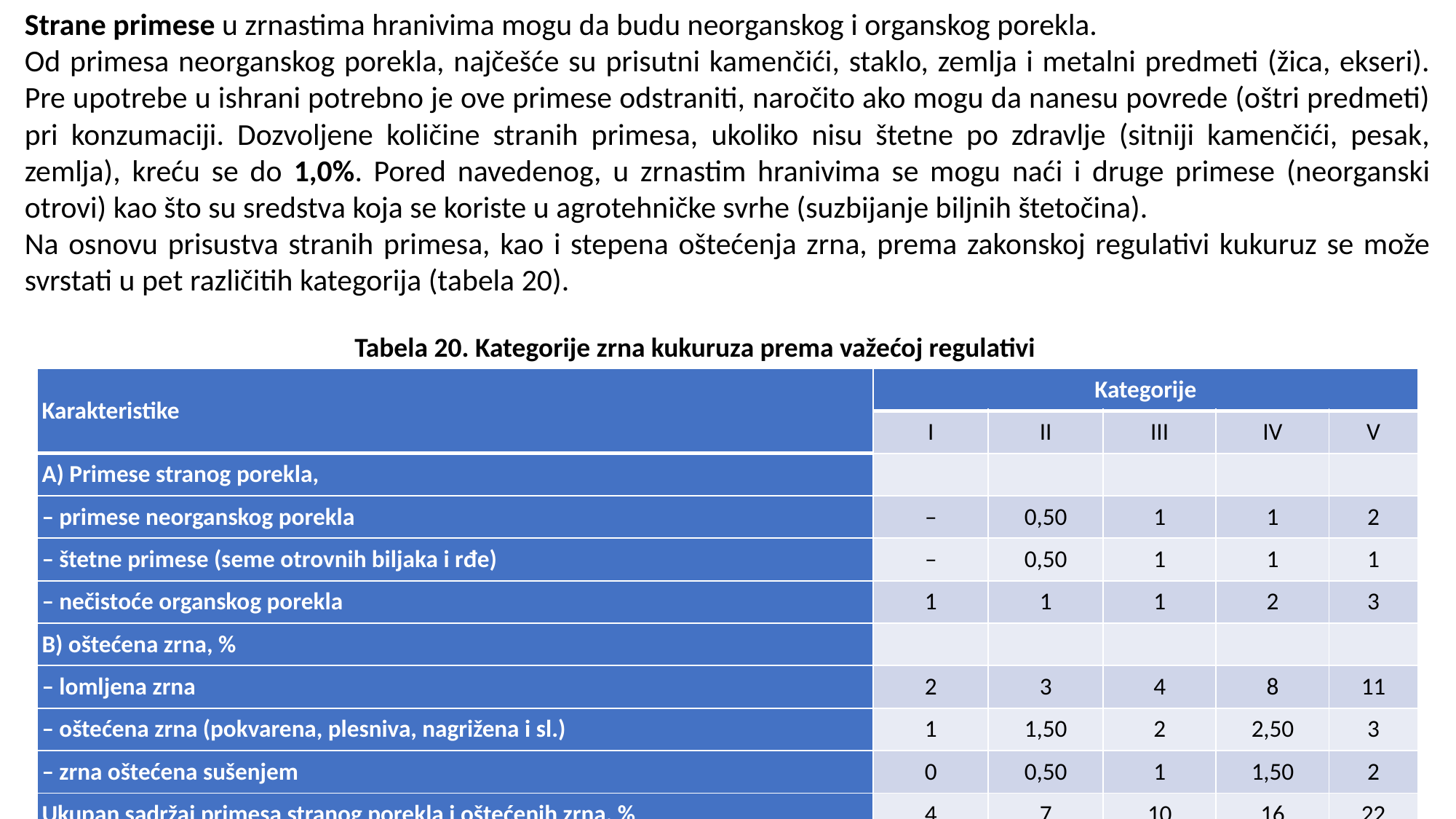

Strane primese u zrnastima hranivima mogu da budu neorganskog i organskog porekla.
Od primesa neorganskog porekla, najčešće su prisutni kamenčići, staklo, zemlja i metalni predmeti (žica, ekseri). Pre upotrebe u ishrani potrebno je ove primese odstraniti, naročito ako mogu da nanesu povrede (oštri predmeti) pri konzumaciji. Dozvoljene količine stranih primesa, ukoliko nisu štetne po zdravlje (sitniji kamenčići, pesak, zemlja), kreću se do 1,0%. Pored navedenog, u zrnastim hranivima se mogu naći i druge primese (neorganski otrovi) kao što su sredstva koja se koriste u agrotehničke svrhe (suzbijanje biljnih štetočina).
Na osnovu prisustva stranih primesa, kao i stepena oštećenja zrna, prema zakonskoj regulativi kukuruz se može svrstati u pet različitih kategorija (tabela 20).
Tabela 20. Kategorije zrna kukuruza prema važećoj regulativi
| Karakteristike | Kategorije |  |  |  |  |
| --- | --- | --- | --- | --- | --- |
|  | I | II | III | IV | V |
| A) Primese stranog porekla, |  |  |  |  |  |
| – primese neorganskog porekla | – | 0,50 | 1 | 1 | 2 |
| – štetne primese (seme otrovnih biljaka i rđe) | – | 0,50 | 1 | 1 | 1 |
| – nečistoće organskog porekla | 1 | 1 | 1 | 2 | 3 |
| B) oštećena zrna, % |  |  |  |  |  |
| – lomljena zrna | 2 | 3 | 4 | 8 | 11 |
| – oštećena zrna (pokvarena, plesniva, nagrižena i sl.) | 1 | 1,50 | 2 | 2,50 | 3 |
| – zrna oštećena sušenjem | 0 | 0,50 | 1 | 1,50 | 2 |
| Ukupan sadržaj primesa stranog porekla i oštećenih zrna, % | 4 | 7 | 10 | 16 | 22 |